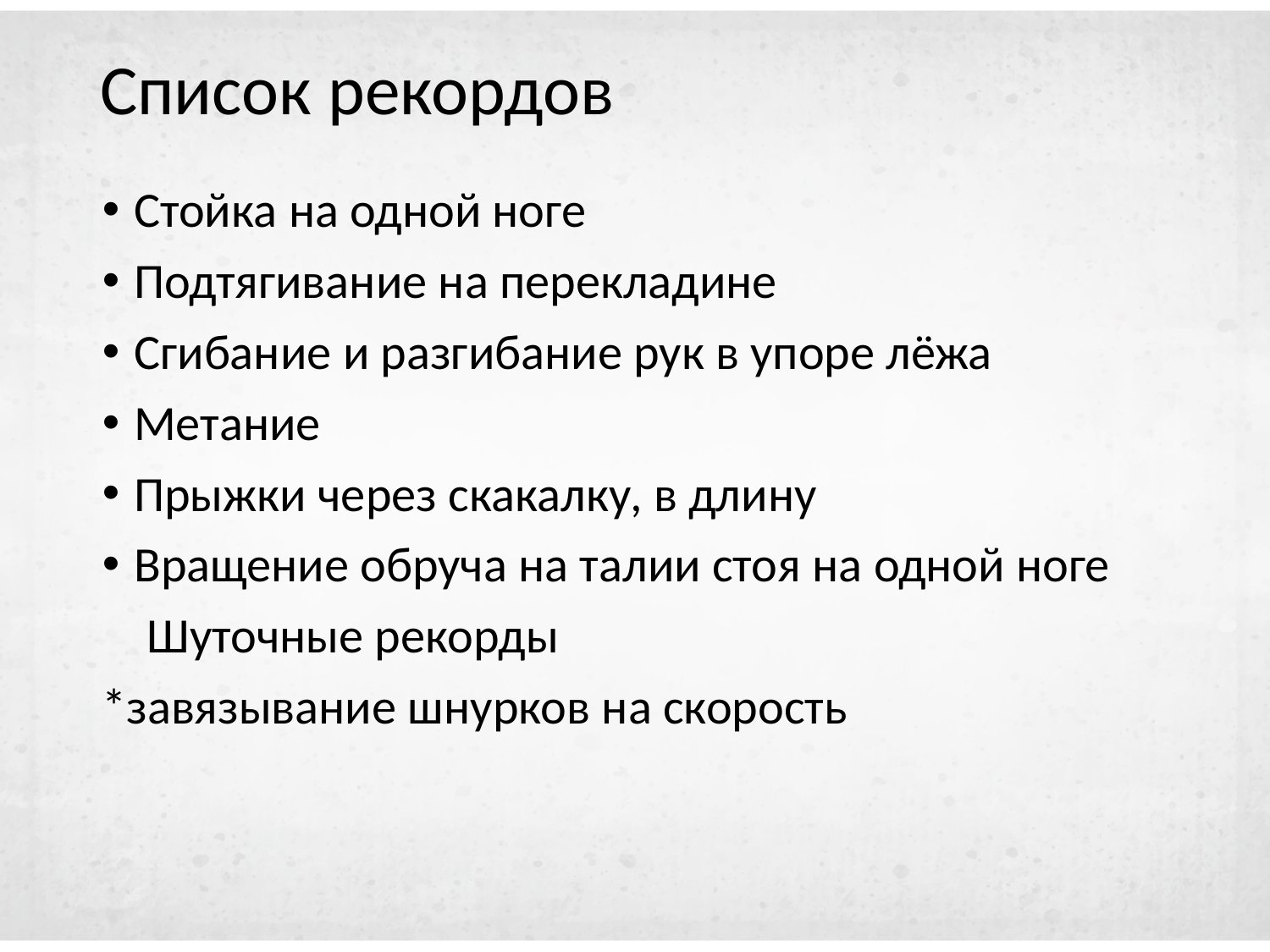

# Список рекордов
Стойка на одной ноге
Подтягивание на перекладине
Сгибание и разгибание рук в упоре лёжа
Метание
Прыжки через скакалку, в длину
Вращение обруча на талии стоя на одной ноге
    Шуточные рекорды
*завязывание шнурков на скорость